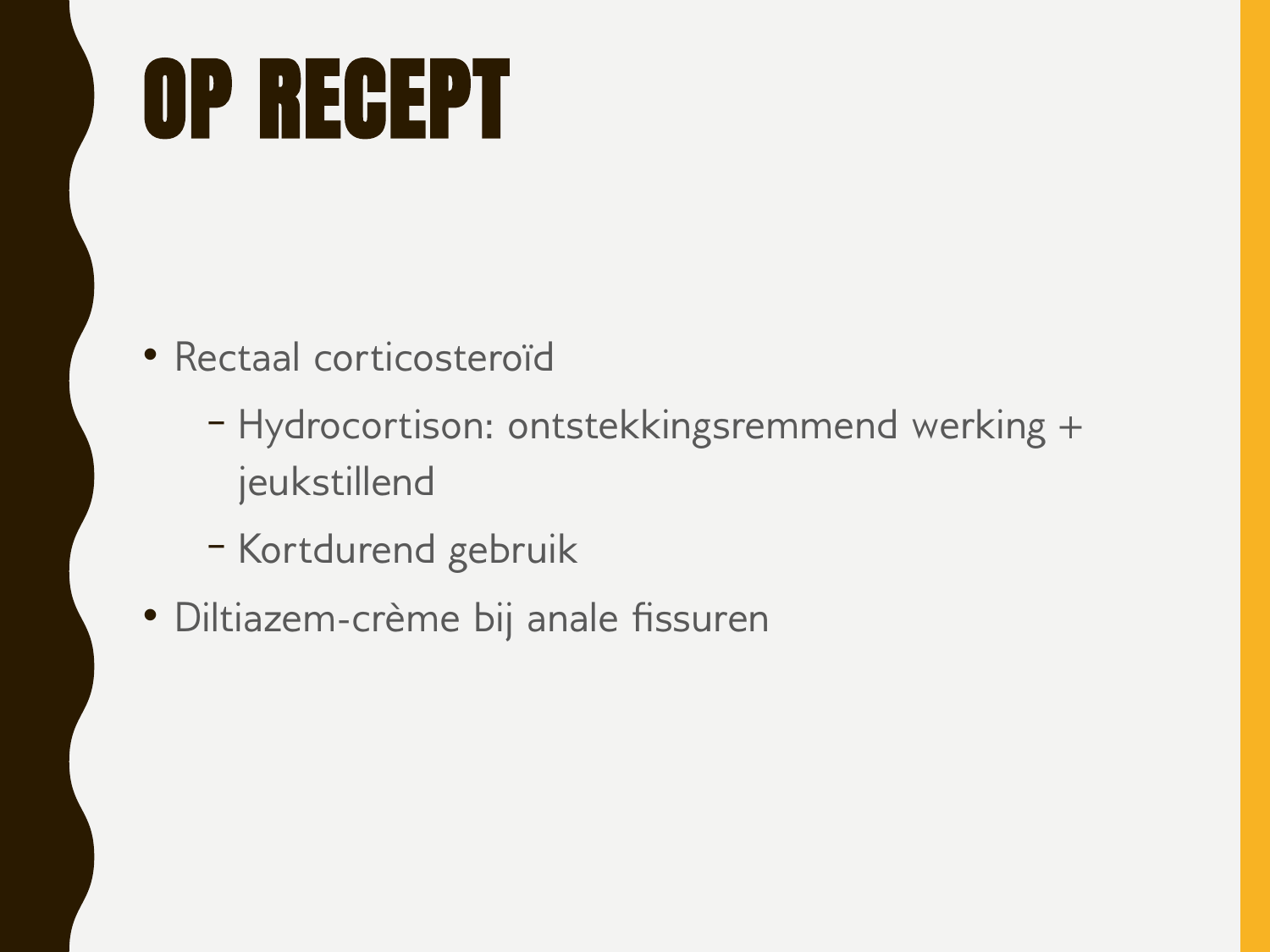

# Op recept
Rectaal corticosteroïd
Hydrocortison: ontstekkingsremmend werking + jeukstillend
Kortdurend gebruik
Diltiazem-crème bij anale fissuren